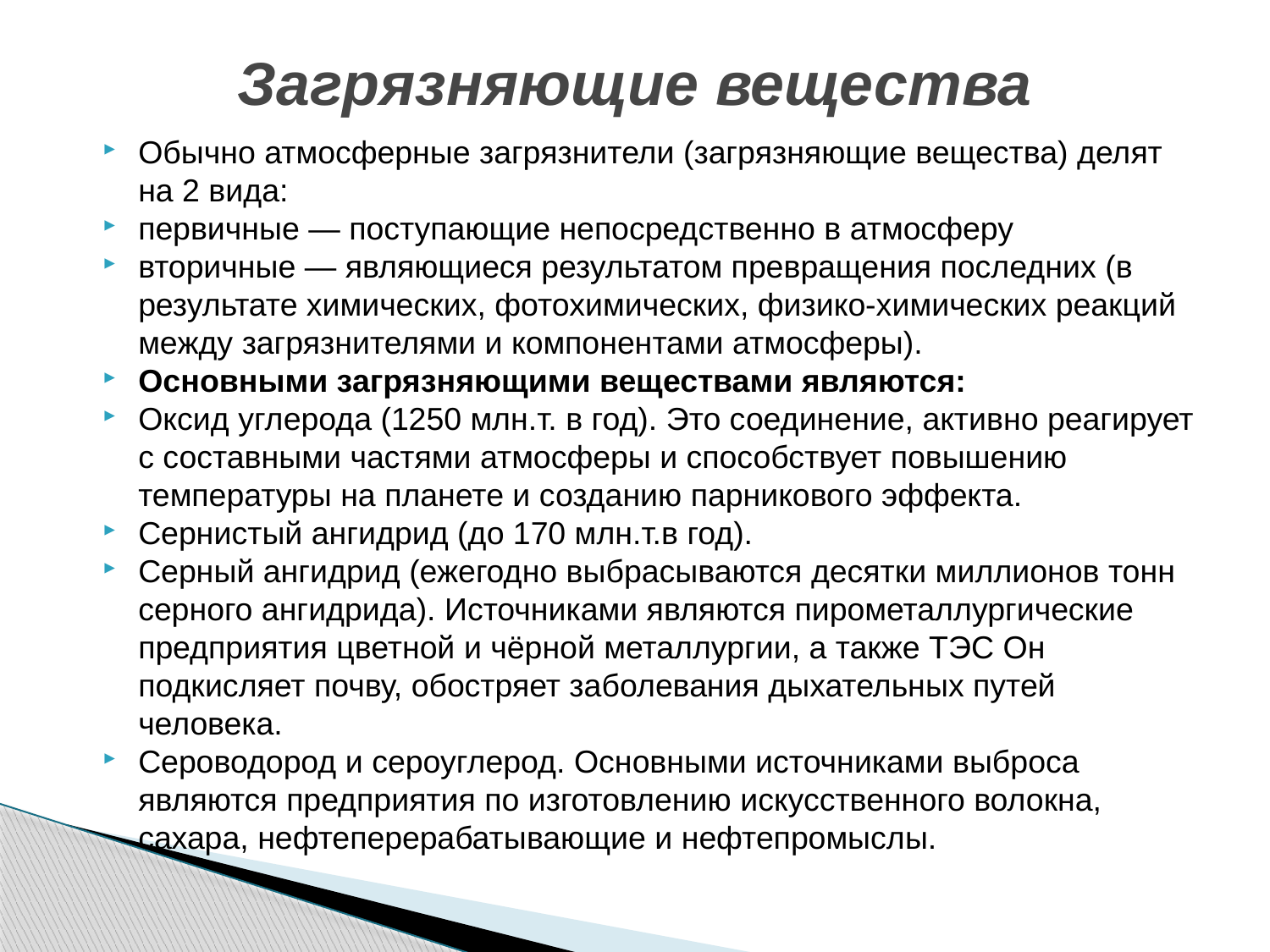

# Загрязняющие вещества
Обычно атмосферные загрязнители (загрязняющие вещества) делят на 2 вида:
первичные — поступающие непосредственно в атмосферу
вторичные — являющиеся результатом превращения последних (в результате химических, фотохимических, физико-химических реакций между загрязнителями и компонентами атмосферы).
Основными загрязняющими веществами являются:
Оксид углерода (1250 млн.т. в год). Это соединение, активно реагирует с составными частями атмосферы и способствует повышению температуры на планете и созданию парникового эффекта.
Сернистый ангидрид (до 170 млн.т.в год).
Серный ангидрид (ежегодно выбрасываются десятки миллионов тонн серного ангидрида). Источниками являются пирометаллургические предприятия цветной и чёрной металлургии, а также ТЭС Он подкисляет почву, обостряет заболевания дыхательных путей человека.
Сероводород и сероуглерод. Основными источниками выброса являются предприятия по изготовлению искусственного волокна, сахара, нефтеперерабатывающие и нефтепромыслы.